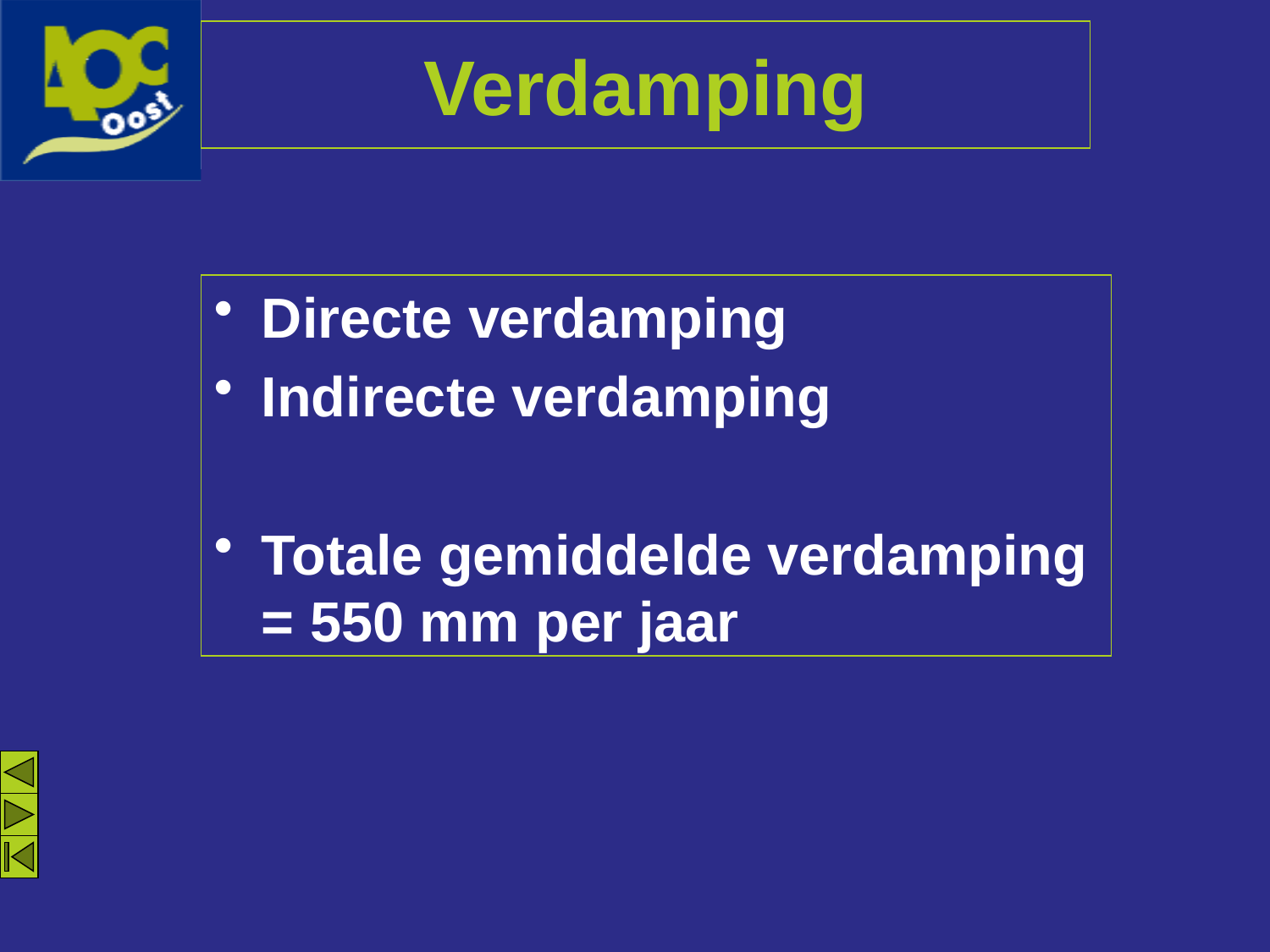

# Verdamping
Directe verdamping
Indirecte verdamping

Totale gemiddelde verdamping = 550 mm per jaar